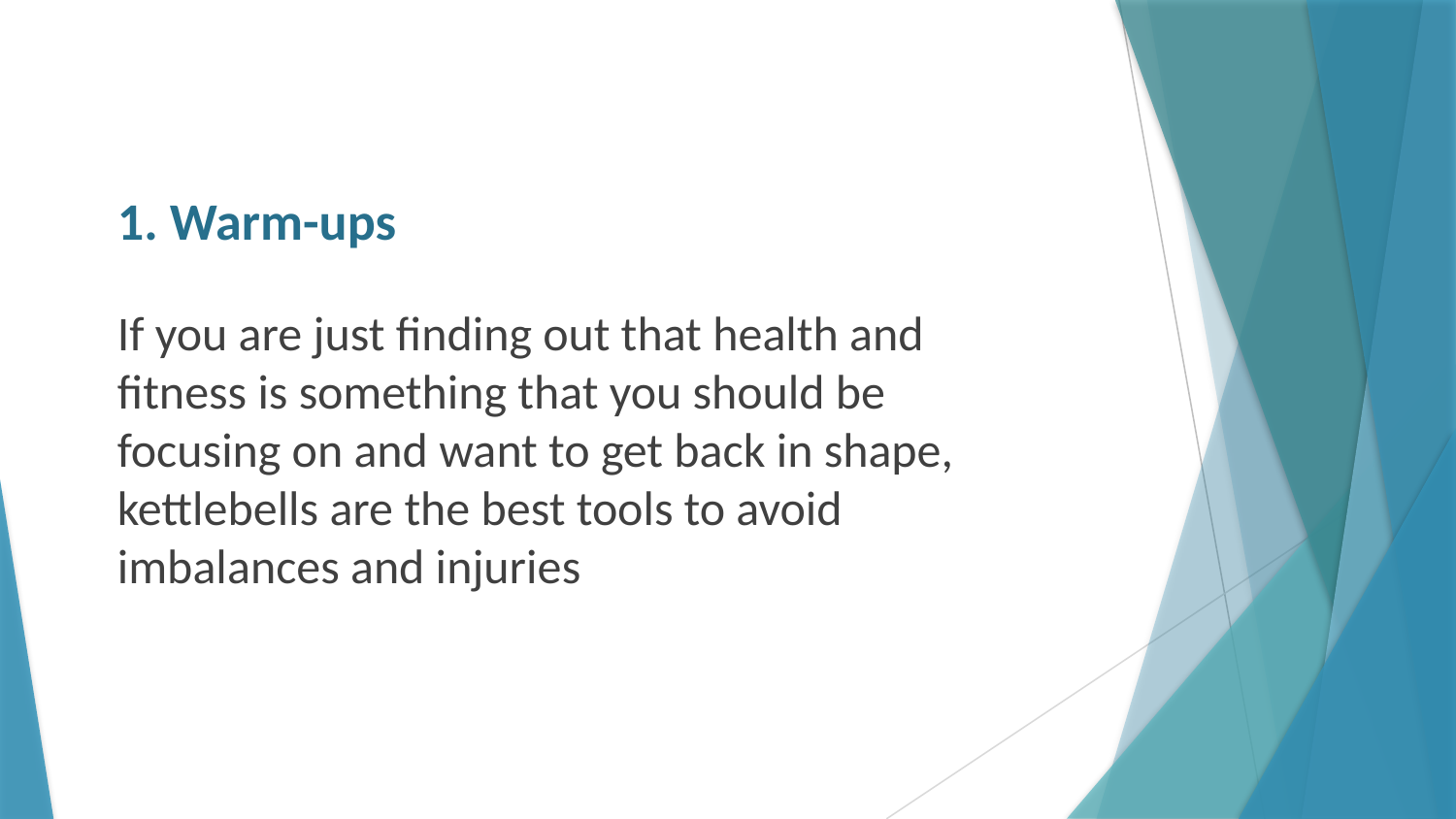

# 1. Warm-ups
If you are just finding out that health and fitness is something that you should be focusing on and want to get back in shape, kettlebells are the best tools to avoid imbalances and injuries